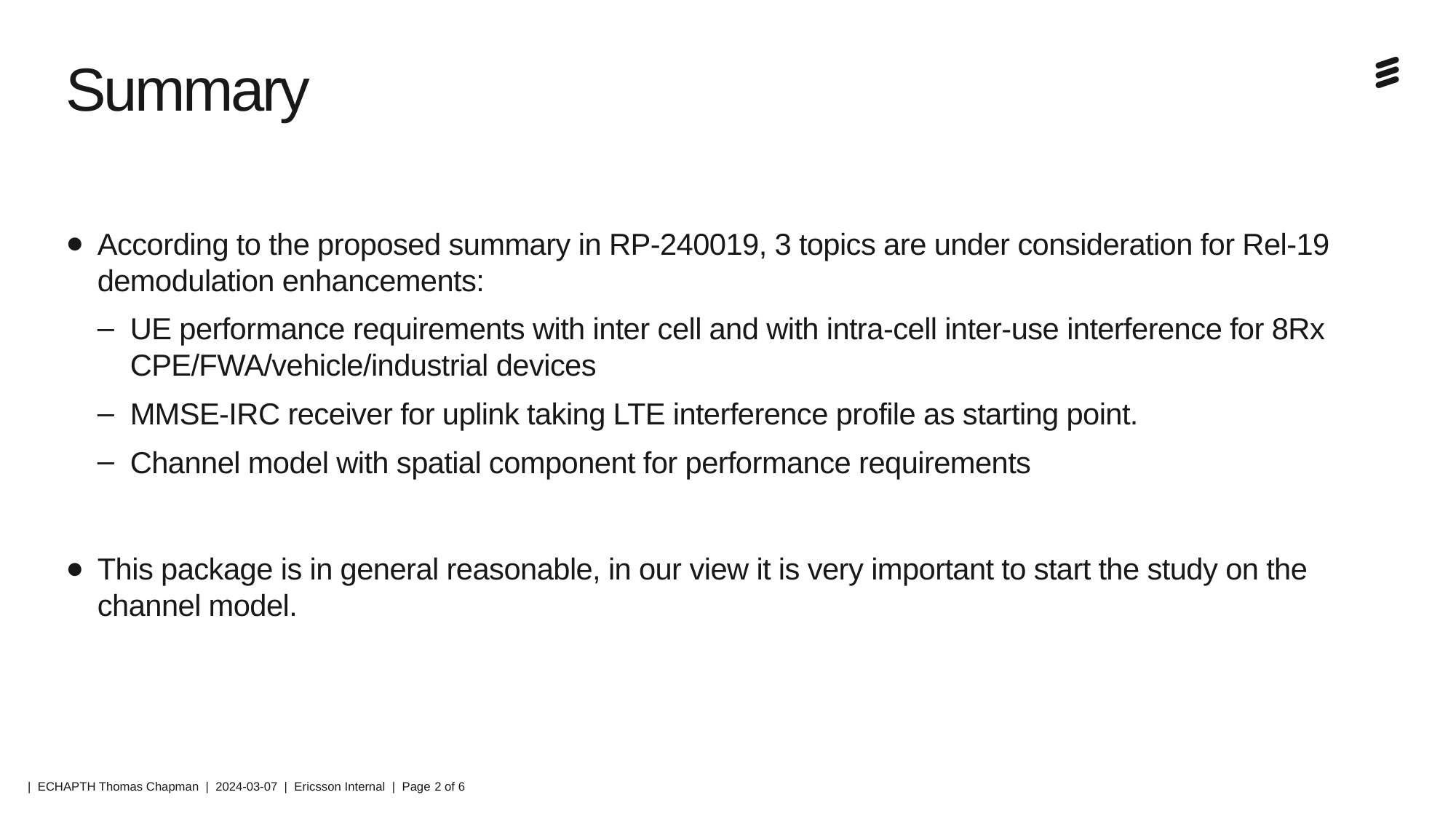

# Summary
According to the proposed summary in RP-240019, 3 topics are under consideration for Rel-19 demodulation enhancements:
UE performance requirements with inter cell and with intra-cell inter-use interference for 8Rx CPE/FWA/vehicle/industrial devices
MMSE-IRC receiver for uplink taking LTE interference profile as starting point.
Channel model with spatial component for performance requirements

This package is in general reasonable, in our view it is very important to start the study on the channel model.